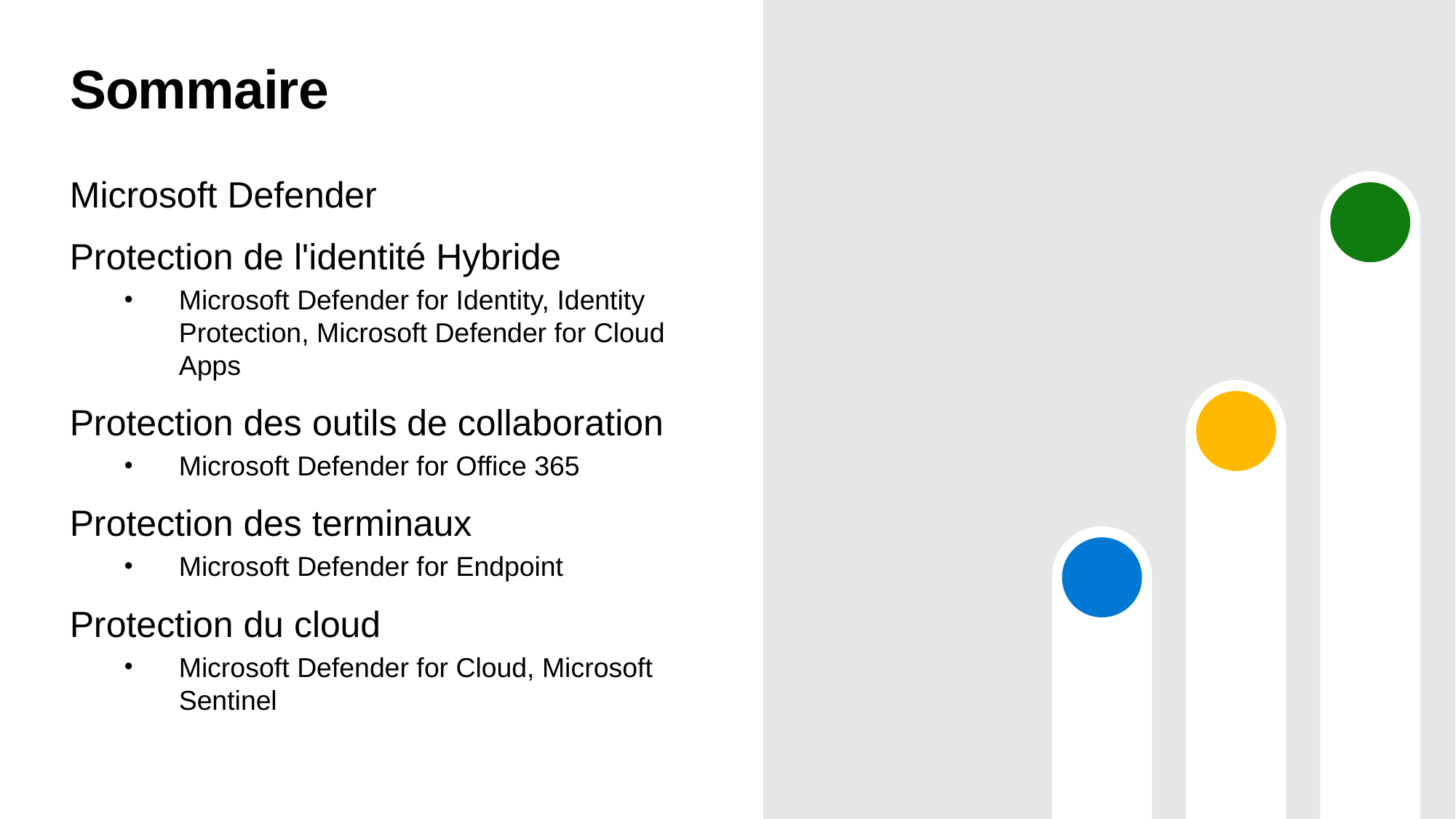

# Sommaire
Microsoft Defender
Protection de l'identité Hybride
Microsoft Defender for Identity, Identity Protection, Microsoft Defender for Cloud Apps
Protection des outils de collaboration
Microsoft Defender for Office 365
Protection des terminaux
Microsoft Defender for Endpoint
Protection du cloud
Microsoft Defender for Cloud, Microsoft Sentinel